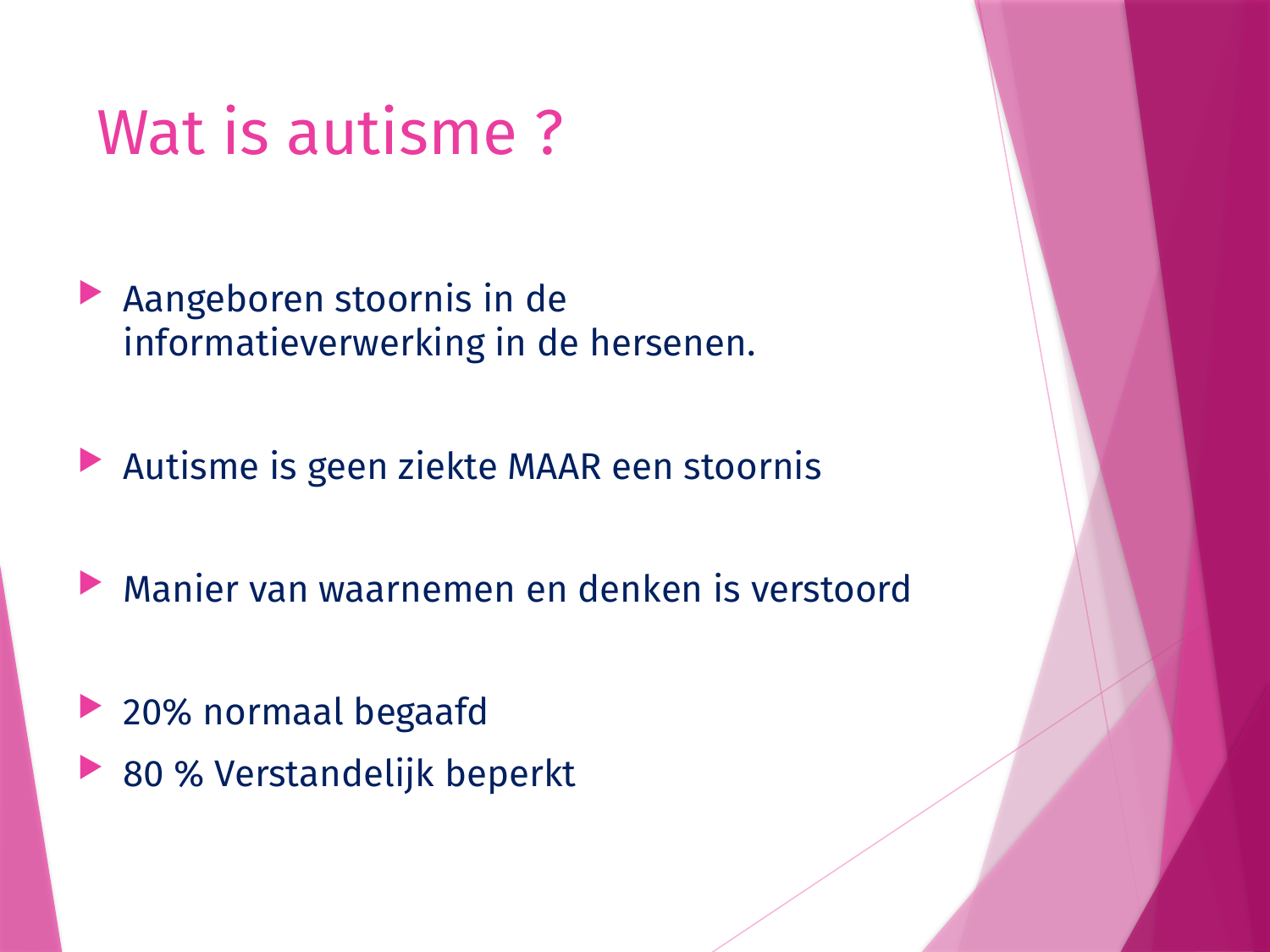

# Wat is autisme ?
Aangeboren stoornis in de informatieverwerking in de hersenen.

Autisme is geen ziekte MAAR een stoornis

Manier van waarnemen en denken is verstoord

20% normaal begaafd
80 % Verstandelijk beperkt